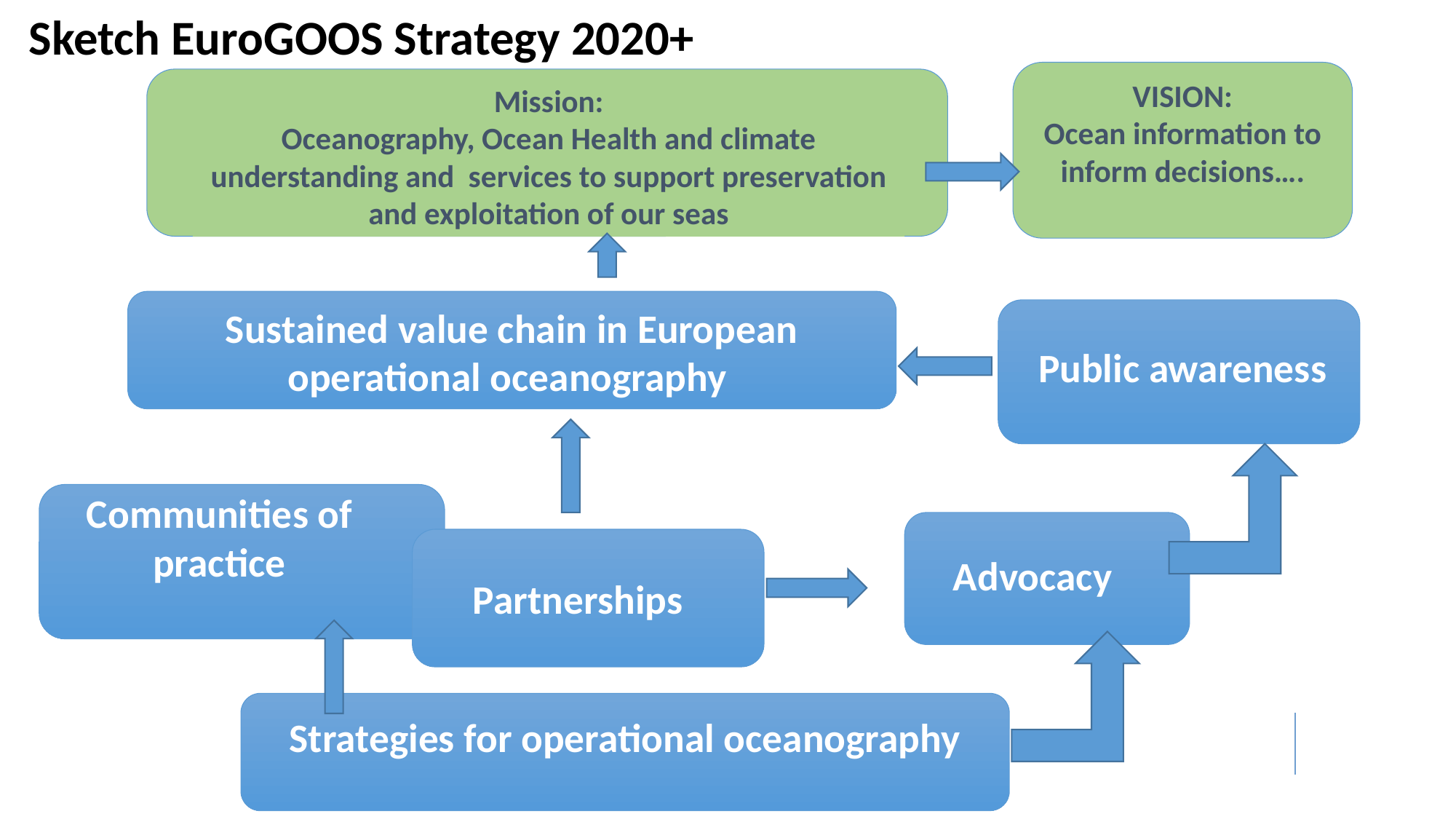

Sketch EuroGOOS Strategy 2020+

VISION:
Ocean information to inform decisions….

Mission:
Oceanography, Ocean Health and climate understanding and  services to support preservation and exploitation of our seas

Sustained value chain in European operational oceanography

Public awareness

Communities of practice

Advocacy

Partnerships

Strategies for operational oceanography